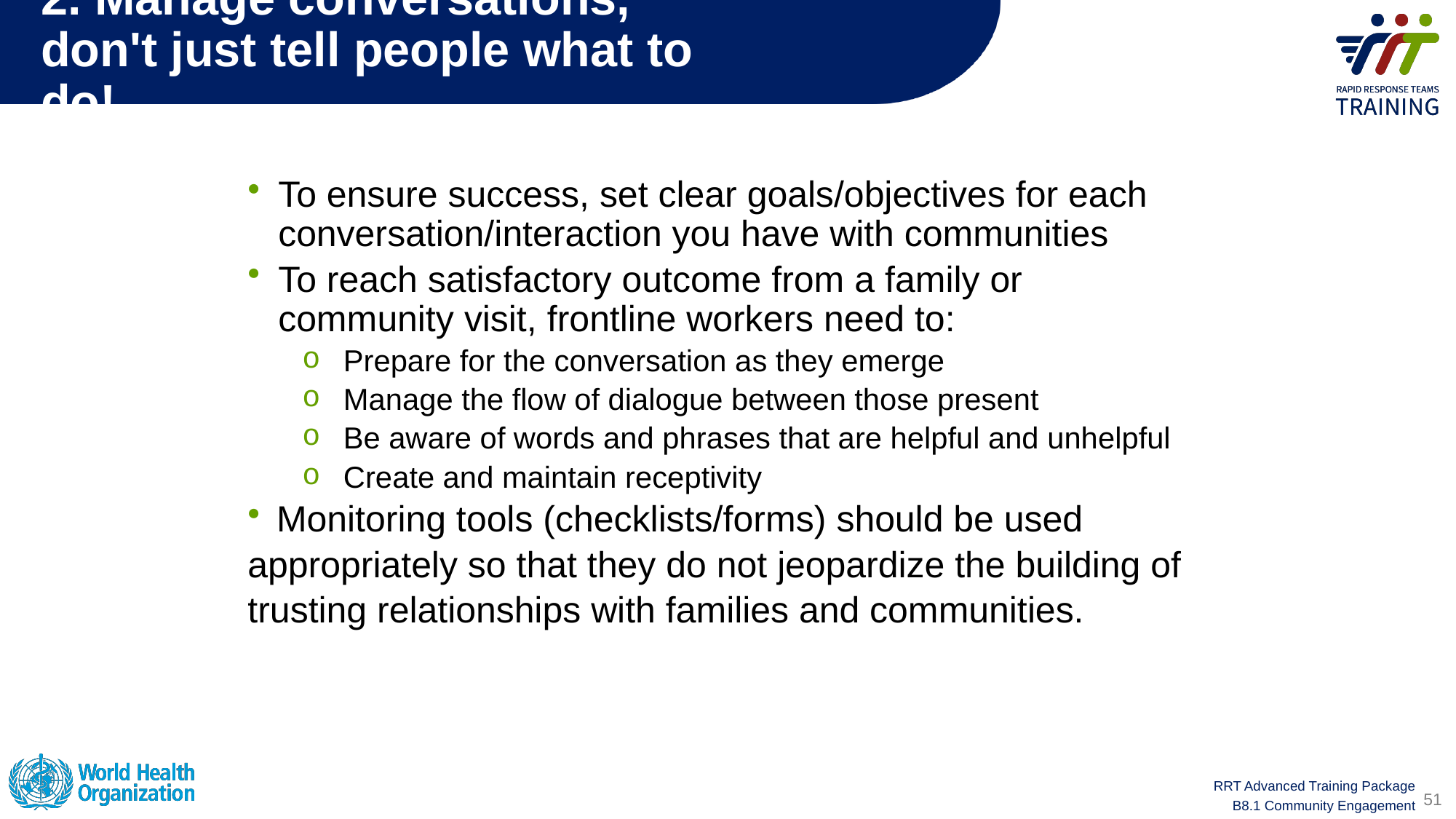

# 2. Manage conversations, don't just tell people what to do!
To ensure success, set clear goals/objectives for each conversation/interaction you have with communities
To reach satisfactory outcome from a family or community visit, frontline workers need to:
Prepare for the conversation as they emerge
Manage the flow of dialogue between those present
Be aware of words and phrases that are helpful and unhelpful
Create and maintain receptivity
Monitoring tools (checklists/forms) should be used
appropriately so that they do not jeopardize the building of
trusting relationships with families and communities.